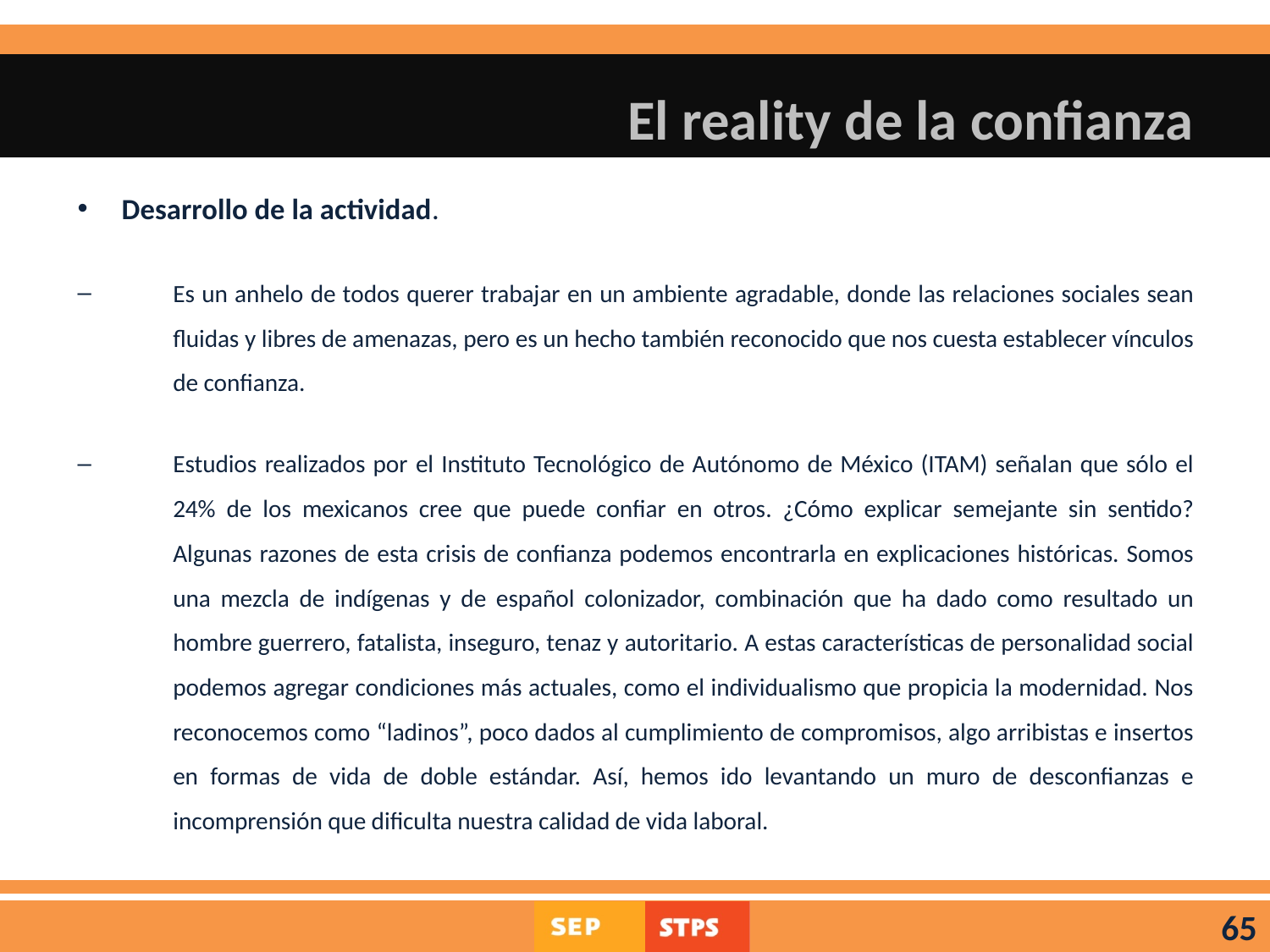

# El reality de la confianza
Desarrollo de la actividad.

Es un anhelo de todos querer trabajar en un ambiente agradable, donde las relaciones sociales sean fluidas y libres de amenazas, pero es un hecho también reconocido que nos cuesta establecer vínculos de confianza.

Estudios realizados por el Instituto Tecnológico de Autónomo de México (ITAM) señalan que sólo el 24% de los mexicanos cree que puede confiar en otros. ¿Cómo explicar semejante sin sentido? Algunas razones de esta crisis de confianza podemos encontrarla en explicaciones históricas. Somos una mezcla de indígenas y de español colonizador, combinación que ha dado como resultado un hombre guerrero, fatalista, inseguro, tenaz y autoritario. A estas características de personalidad social podemos agregar condiciones más actuales, como el individualismo que propicia la modernidad. Nos reconocemos como “ladinos”, poco dados al cumplimiento de compromisos, algo arribistas e insertos en formas de vida de doble estándar. Así, hemos ido levantando un muro de desconfianzas e incomprensión que dificulta nuestra calidad de vida laboral.
65